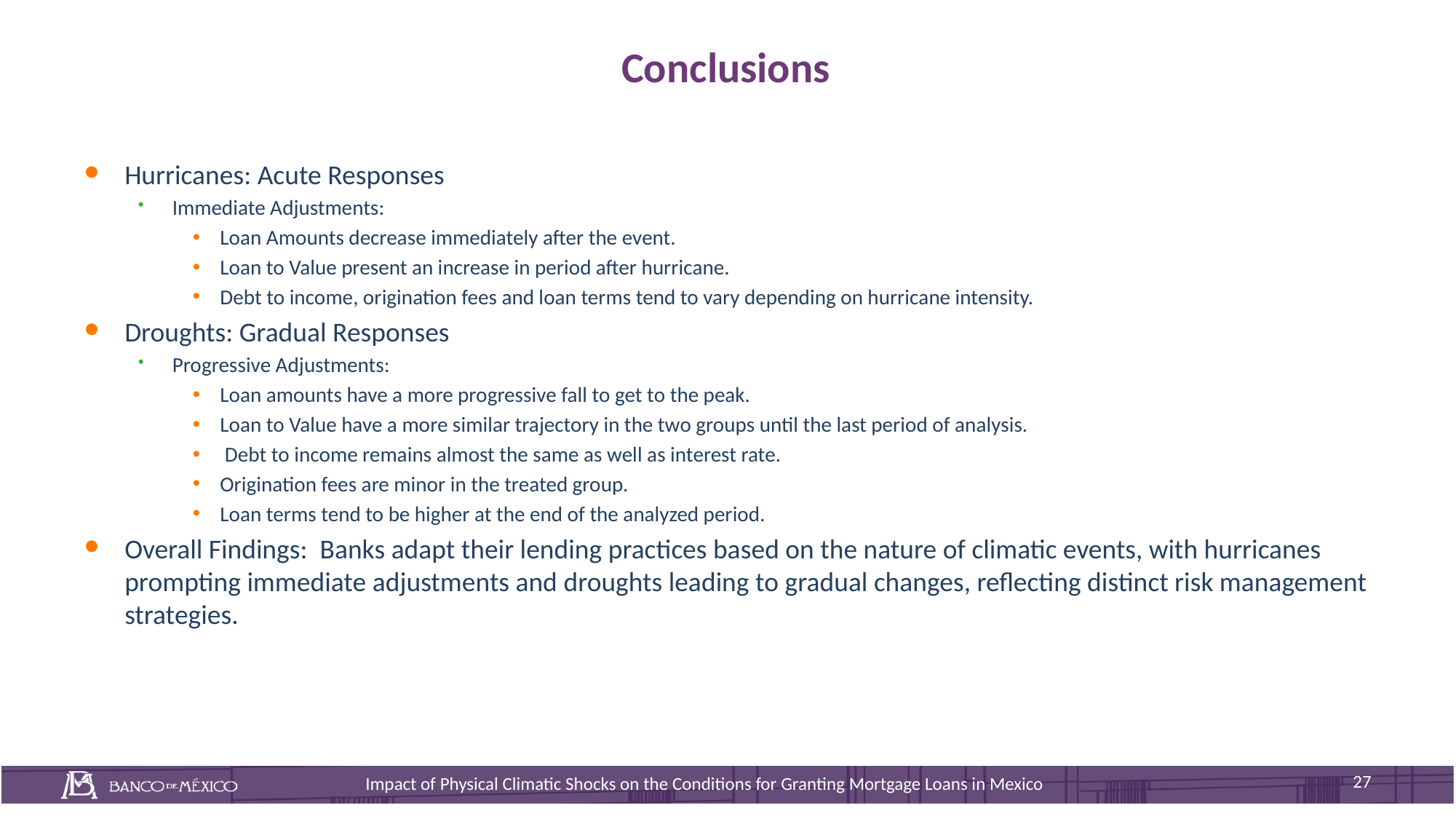

# Conclusions
Hurricanes: Acute Responses
Immediate Adjustments:
Loan Amounts decrease immediately after the event.
Loan to Value present an increase in period after hurricane.
Debt to income, origination fees and loan terms tend to vary depending on hurricane intensity.
Droughts: Gradual Responses
Progressive Adjustments:
Loan amounts have a more progressive fall to get to the peak.
Loan to Value have a more similar trajectory in the two groups until the last period of analysis.
 Debt to income remains almost the same as well as interest rate.
Origination fees are minor in the treated group.
Loan terms tend to be higher at the end of the analyzed period.
Overall Findings:  Banks adapt their lending practices based on the nature of climatic events, with hurricanes prompting immediate adjustments and droughts leading to gradual changes, reflecting distinct risk management strategies.
27
Impact of Physical Climatic Shocks on the Conditions for Granting Mortgage Loans in Mexico